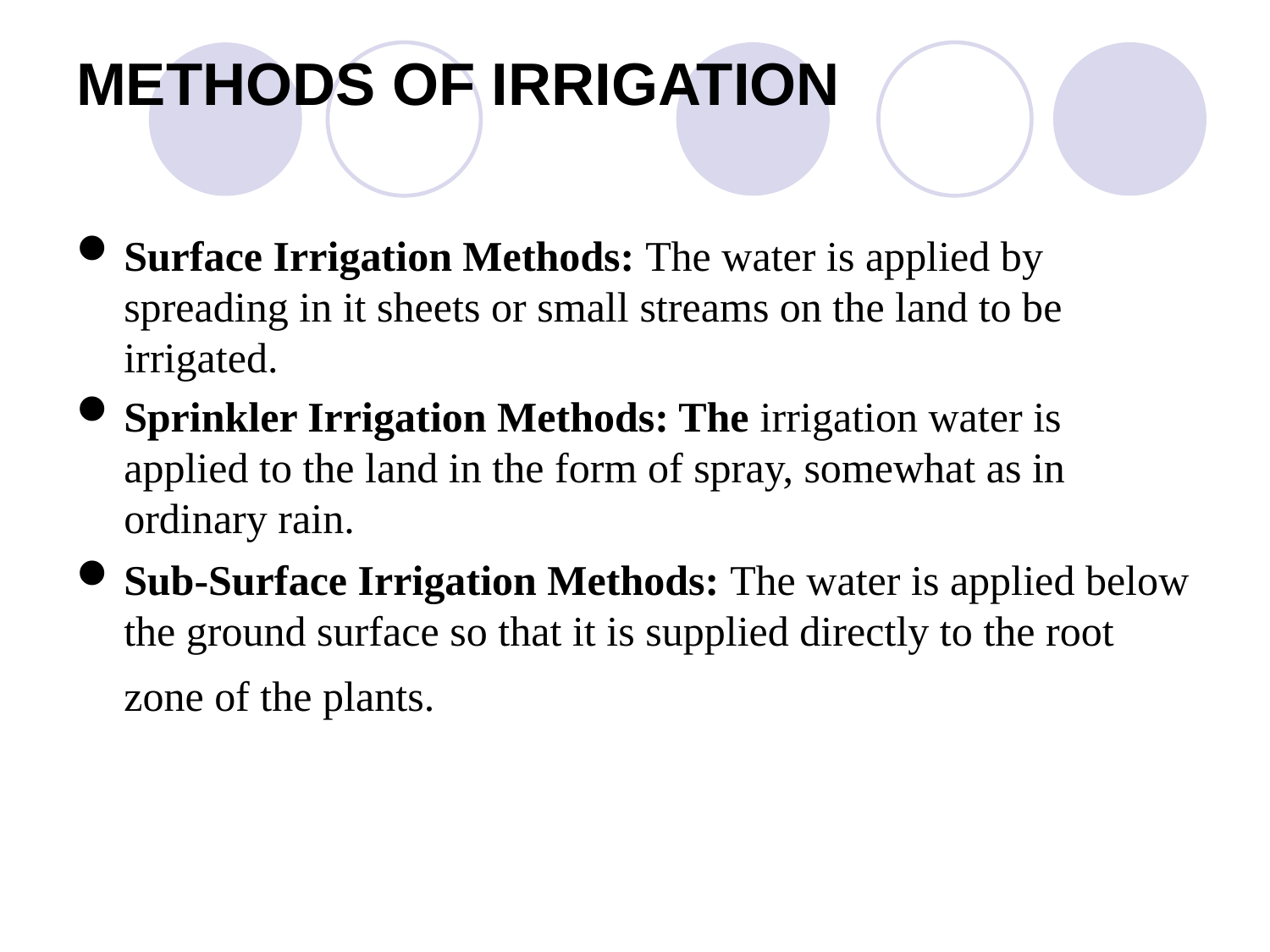

# METHODS OF IRRIGATION
Surface Irrigation Methods: The water is applied by spreading in it sheets or small streams on the land to be irrigated.
Sprinkler Irrigation Methods: The irrigation water is applied to the land in the form of spray, somewhat as in ordinary rain.
Sub-Surface Irrigation Methods: The water is applied below the ground surface so that it is supplied directly to the root zone of the plants.